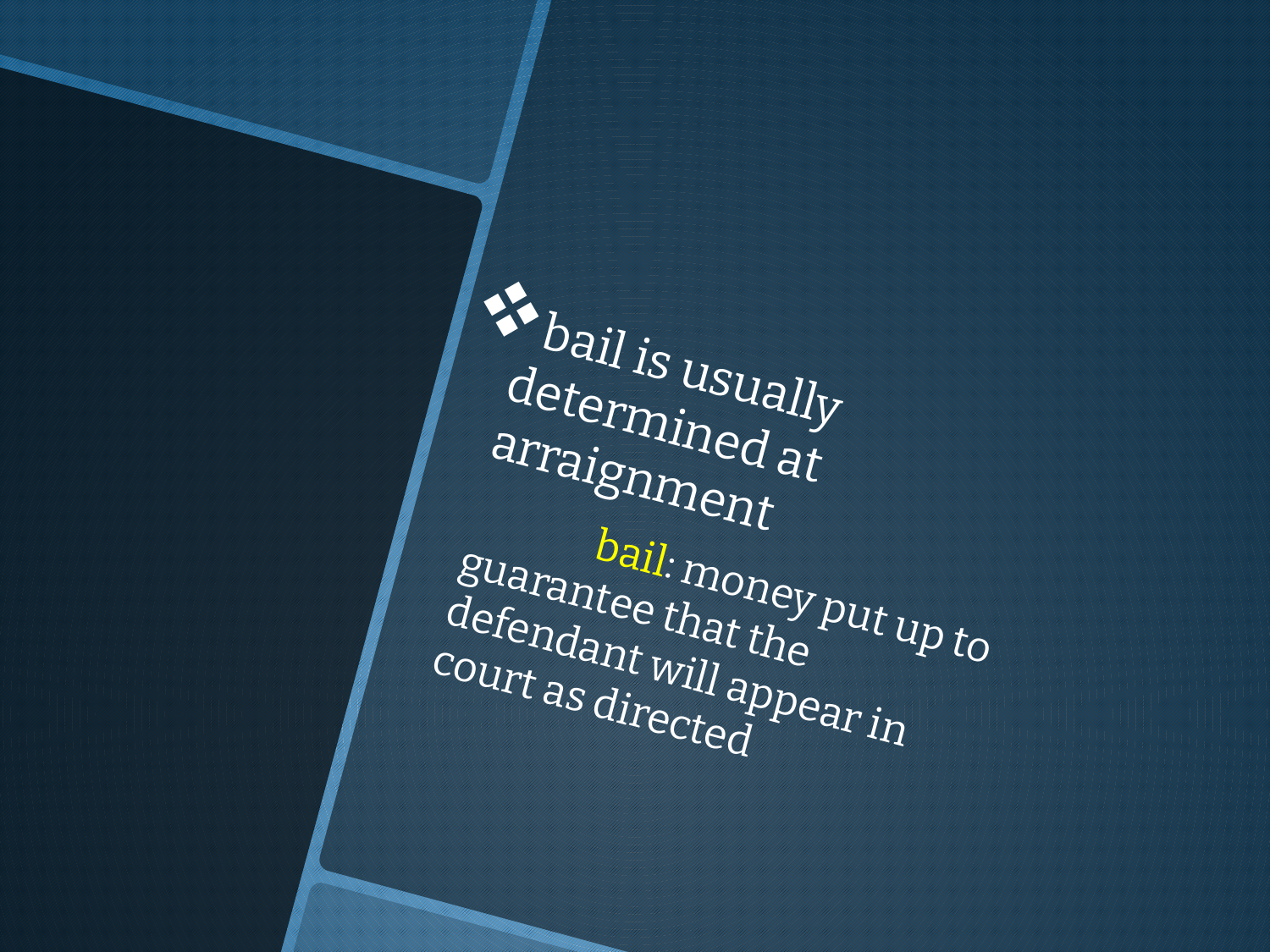

bail is usually determined at arraignment
	bail: money put up to guarantee that the defendant will appear in court as directed